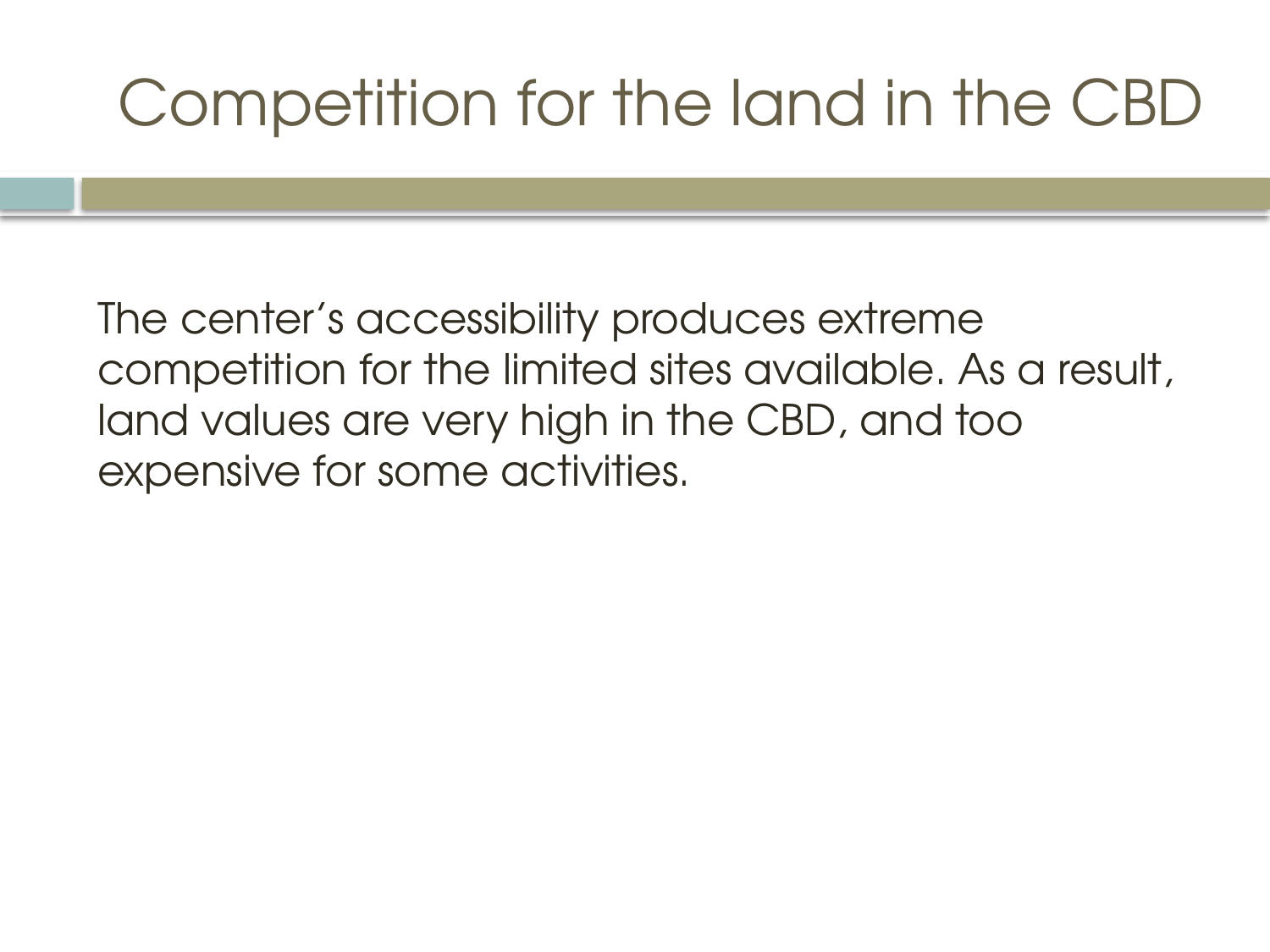

# Competition for the land in the CBD

The center’s accessibility produces extreme competition for the limited sites available. As a result, land values are very high in the CBD, and too expensive for some activities.